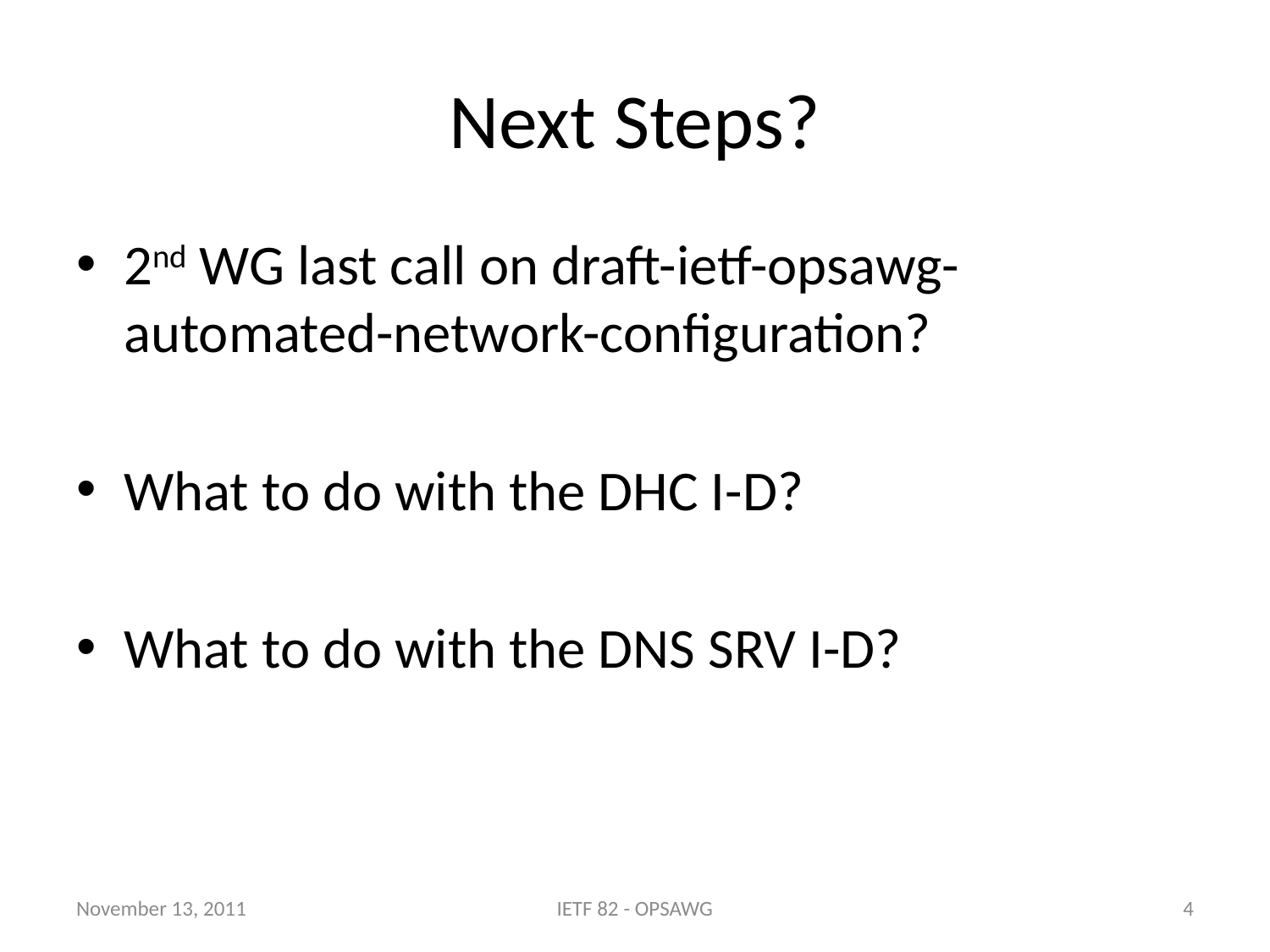

# Next Steps?
2nd WG last call on draft-ietf-opsawg-automated-network-configuration?

What to do with the DHC I-D?

What to do with the DNS SRV I-D?

November 13, 2011
IETF 82 - OPSAWG
4